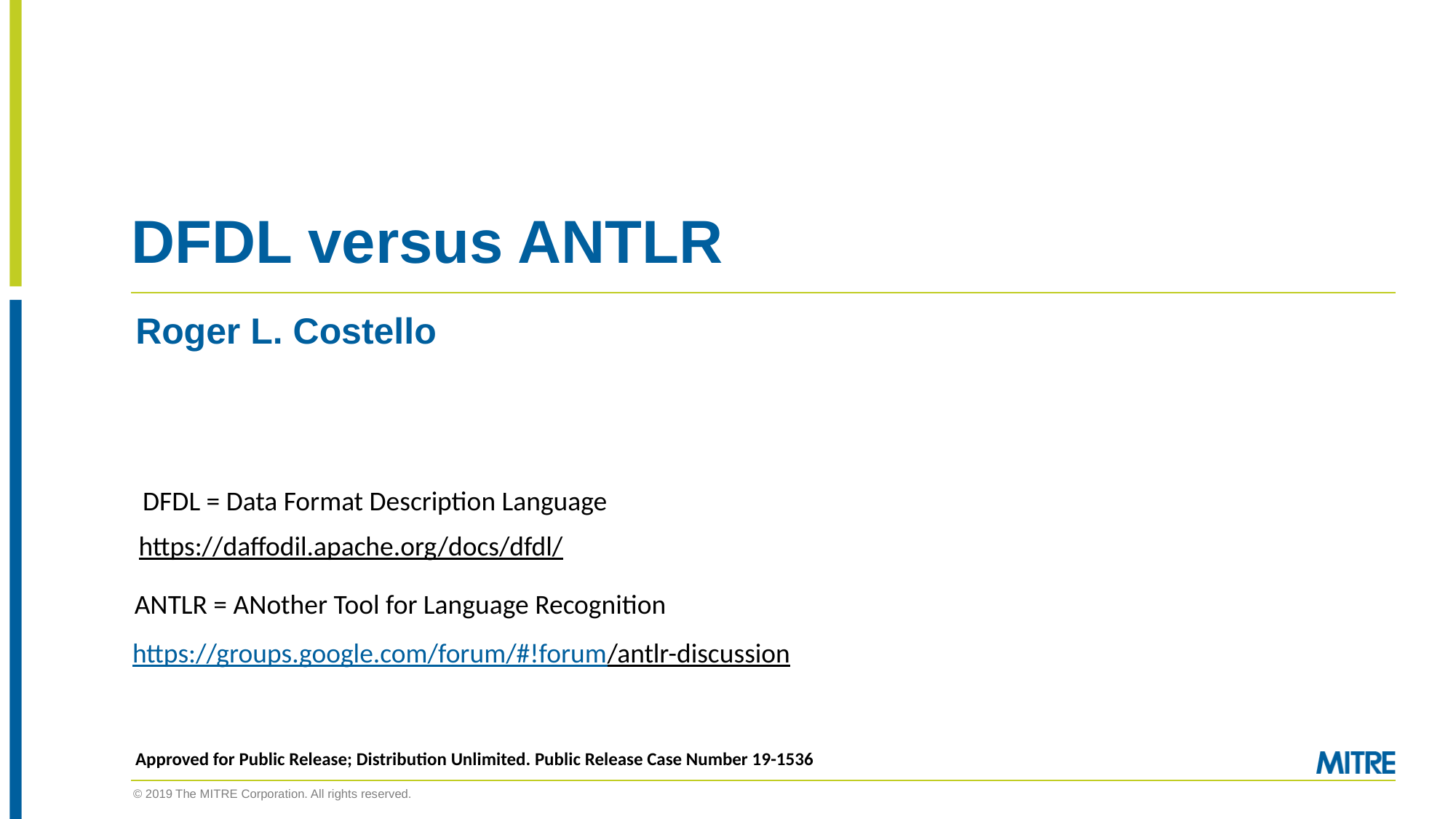

# DFDL versus ANTLR
Roger L. Costello
DFDL = Data Format Description Language
https://daffodil.apache.org/docs/dfdl/
ANTLR = ANother Tool for Language Recognition
https://groups.google.com/forum/#!forum/antlr-discussion
Approved for Public Release; Distribution Unlimited. Public Release Case Number 19-1536